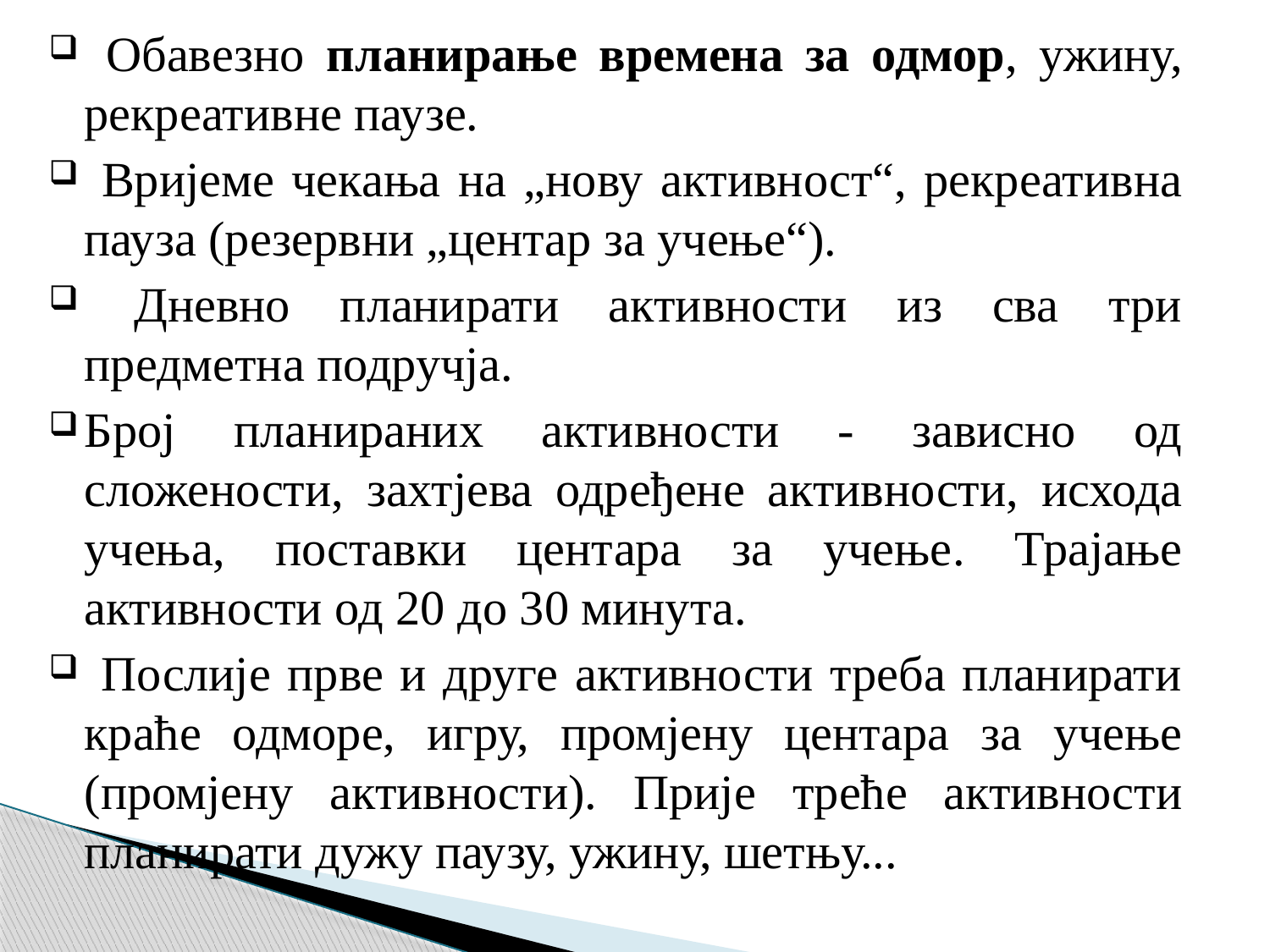

Обавезно планирање времена за одмор, ужину, рекреативне паузе.
 Вријеме чекања на „нову активност“, рекреативна пауза (резервни „центар за учење“).
 Дневно планирати активности из сва три предметна подручја.
Број планираних активности - зависно од сложености, захтјева одређене активности, исхода учења, поставки центара за учење. Трајање активности од 20 до 30 минута.
 Послије прве и друге активности треба планирати краће одморе, игру, промјену центара за учење (промјену активности). Прије треће активности планирати дужу паузу, ужину, шетњу...